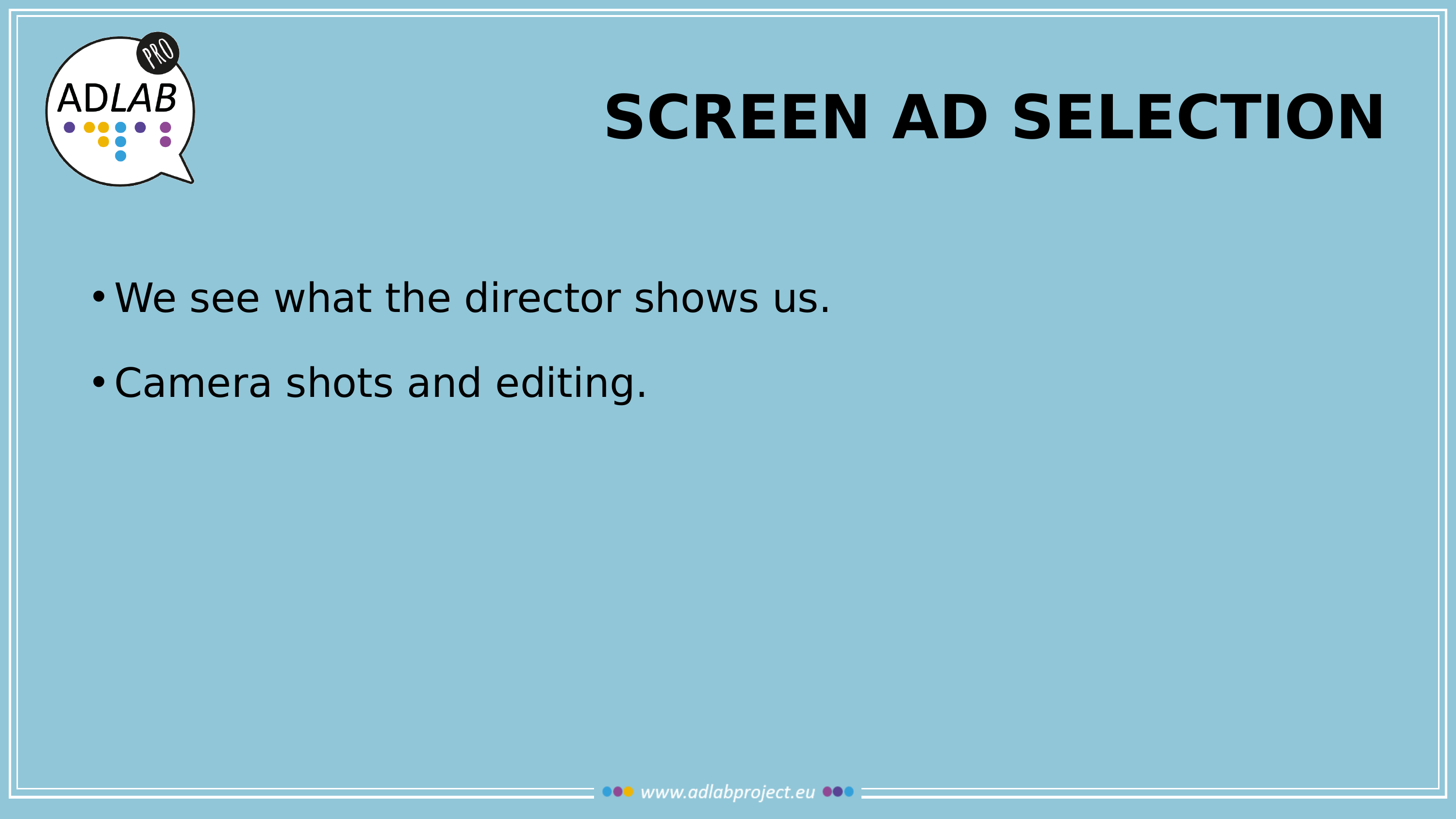

# Screen AD selection
We see what the director shows us.
Camera shots and editing.